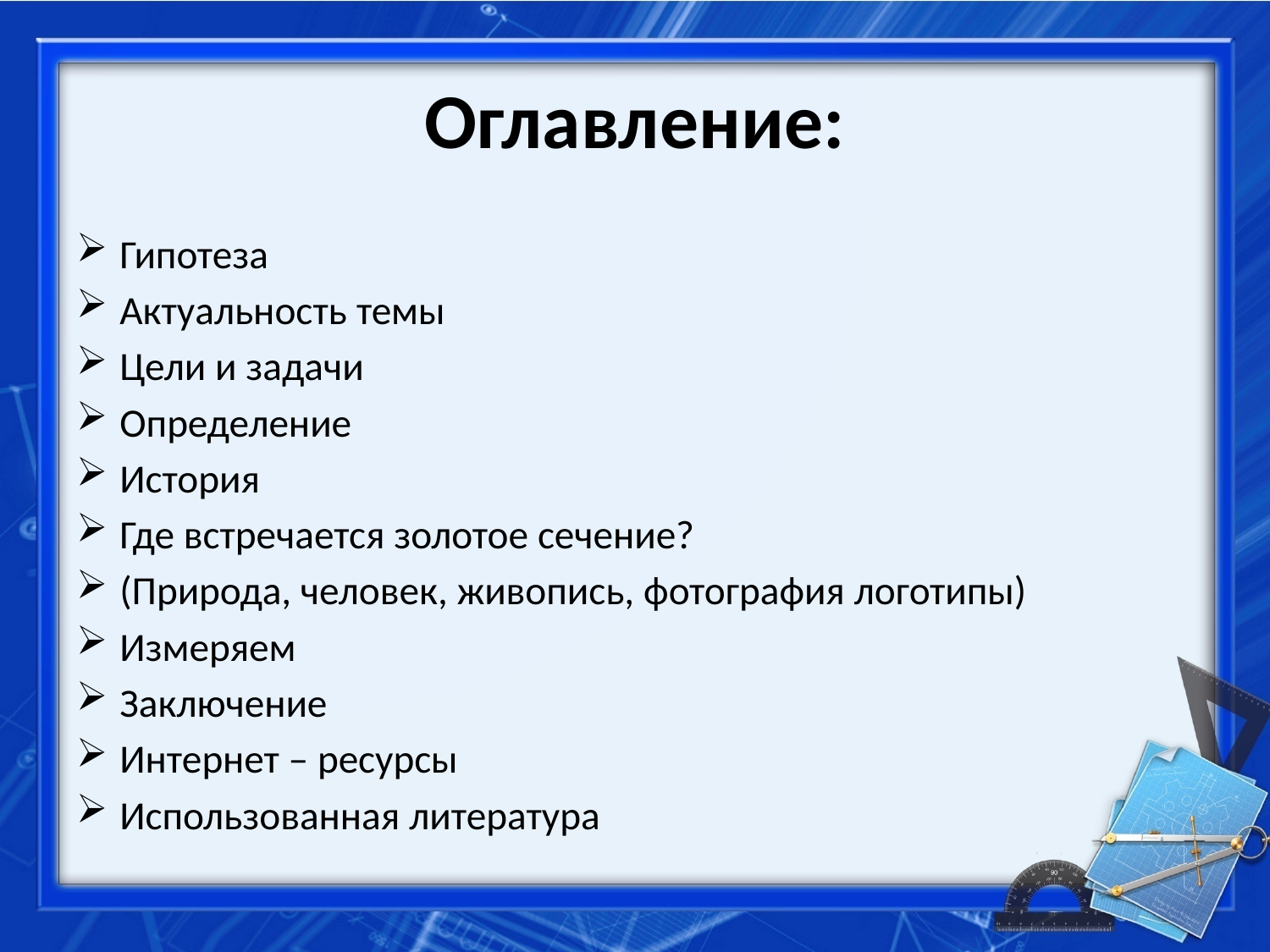

# Оглавление:
Гипотеза
Актуальность темы
Цели и задачи
Определение
История
Где встречается золотое сечение?
(Природа, человек, живопись, фотография логотипы)
Измеряем
Заключение
Интернет – ресурсы
Использованная литература